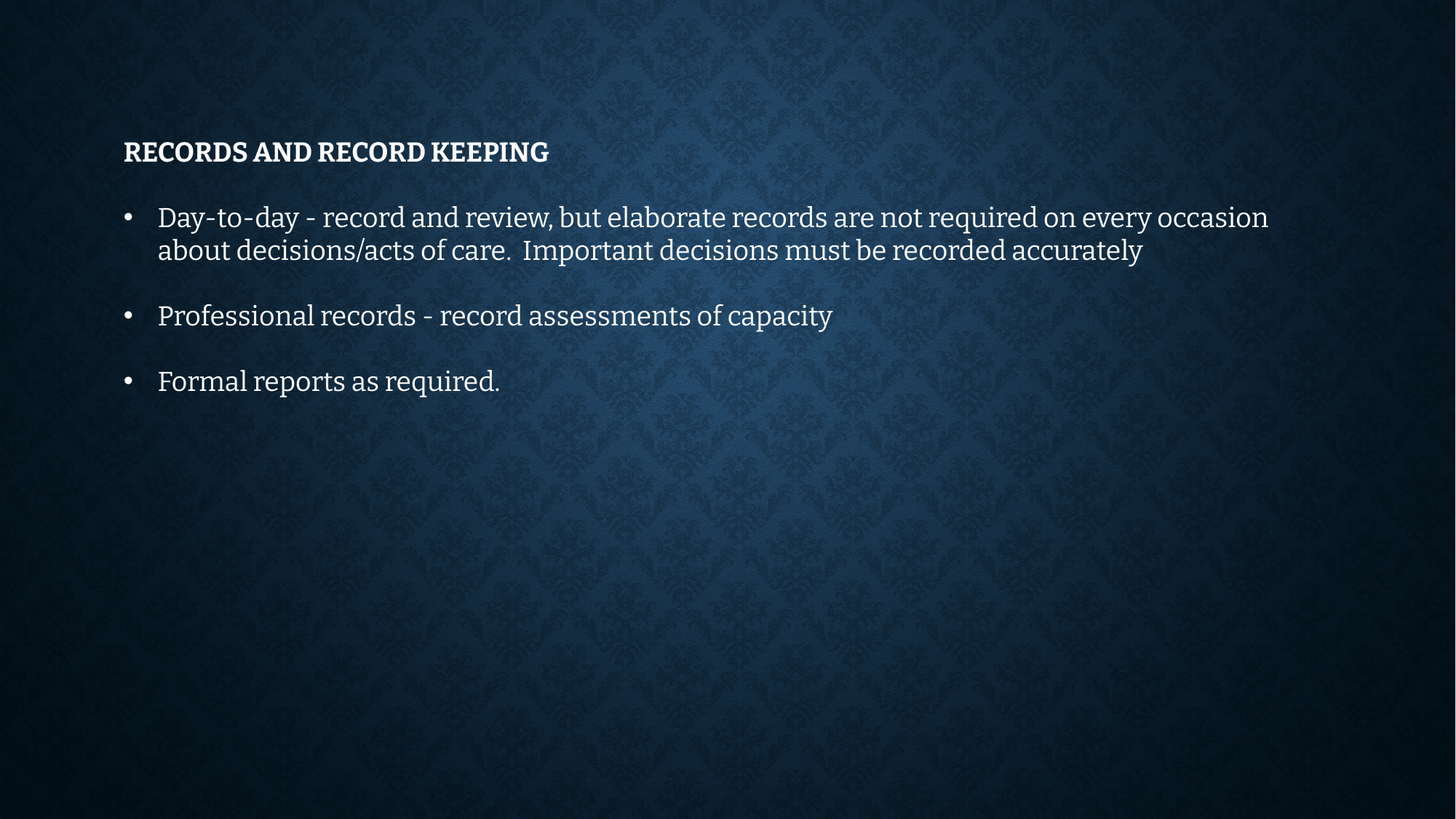

RECORDS AND RECORD KEEPING

Day-to-day - record and review, but elaborate records are not required on every occasion about decisions/acts of care.  Important decisions must be recorded accurately

Professional records - record assessments of capacity

Formal reports as required.